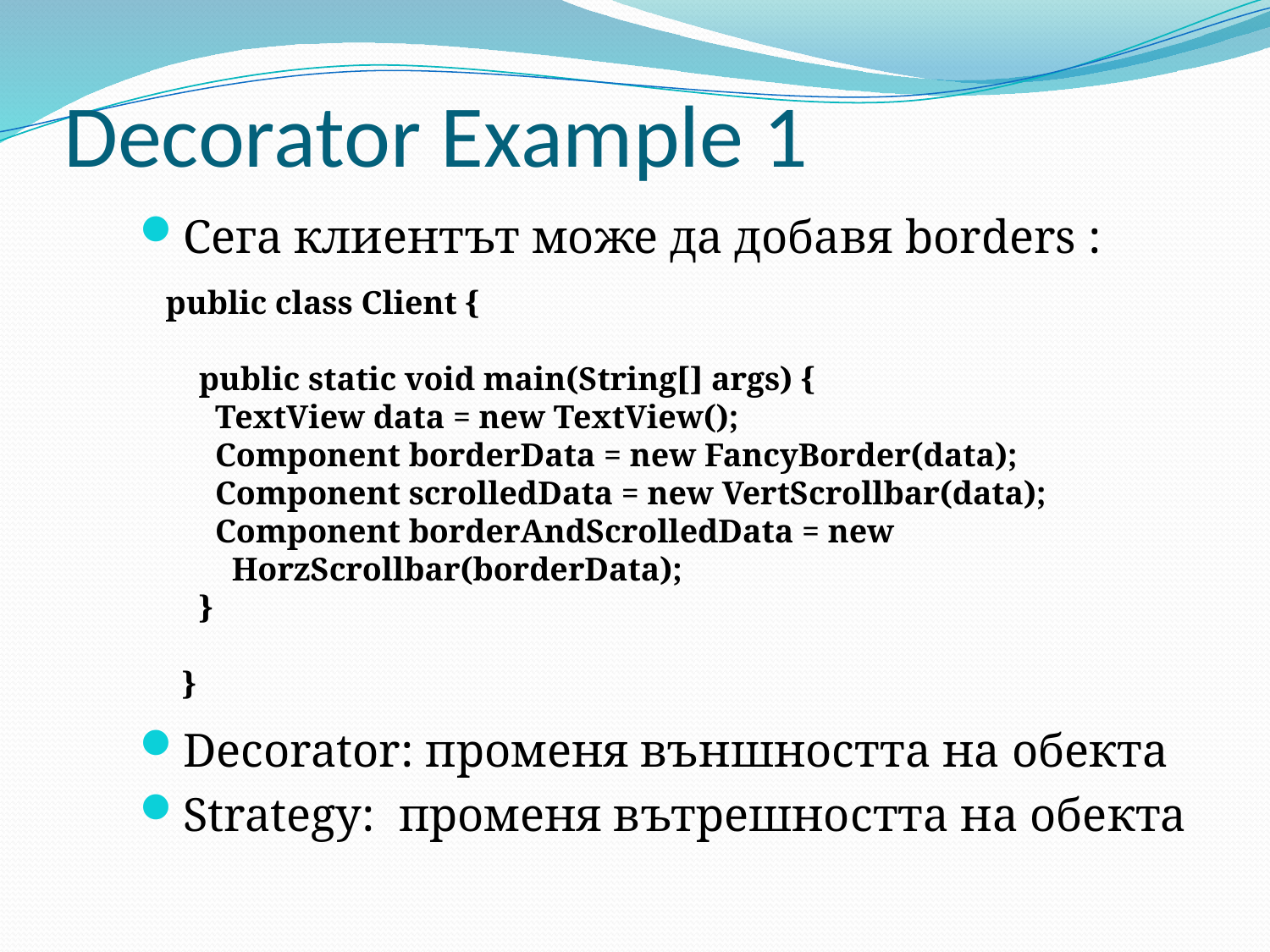

# Decorator Example 1
Сега клиентът може да добавя borders :

Decorator: променя външността на обекта
Strategy:  променя вътрешността на обекта
 public class Client {

     public static void main(String[] args) {
       TextView data = new TextView();
       Component borderData = new FancyBorder(data);
       Component scrolledData = new VertScrollbar(data);
       Component borderAndScrolledData = new
         HorzScrollbar(borderData);
     }

   }